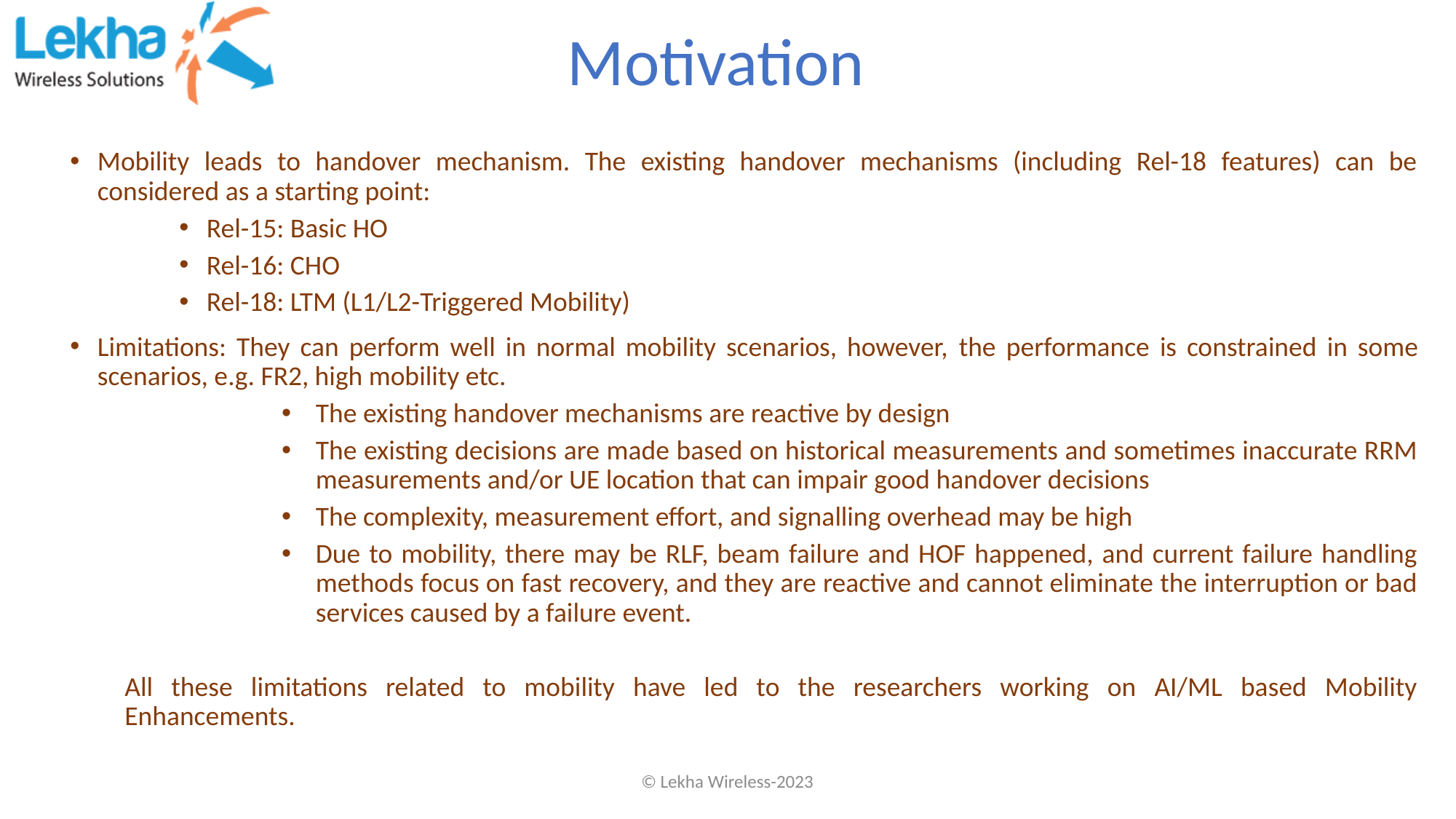

# Motivation
Mobility leads to handover mechanism. The existing handover mechanisms (including Rel-18 features) can be considered as a starting point:
Rel-15: Basic HO
Rel-16: CHO
Rel-18: LTM (L1/L2-Triggered Mobility)
Limitations: They can perform well in normal mobility scenarios, however, the performance is constrained in some scenarios, e.g. FR2, high mobility etc.
The existing handover mechanisms are reactive by design
The existing decisions are made based on historical measurements and sometimes inaccurate RRM measurements and/or UE location that can impair good handover decisions
The complexity, measurement effort, and signalling overhead may be high
Due to mobility, there may be RLF, beam failure and HOF happened, and current failure handling methods focus on fast recovery, and they are reactive and cannot eliminate the interruption or bad services caused by a failure event.

All these limitations related to mobility have led to the researchers working on AI/ML based Mobility Enhancements.

© Lekha Wireless-2023
2